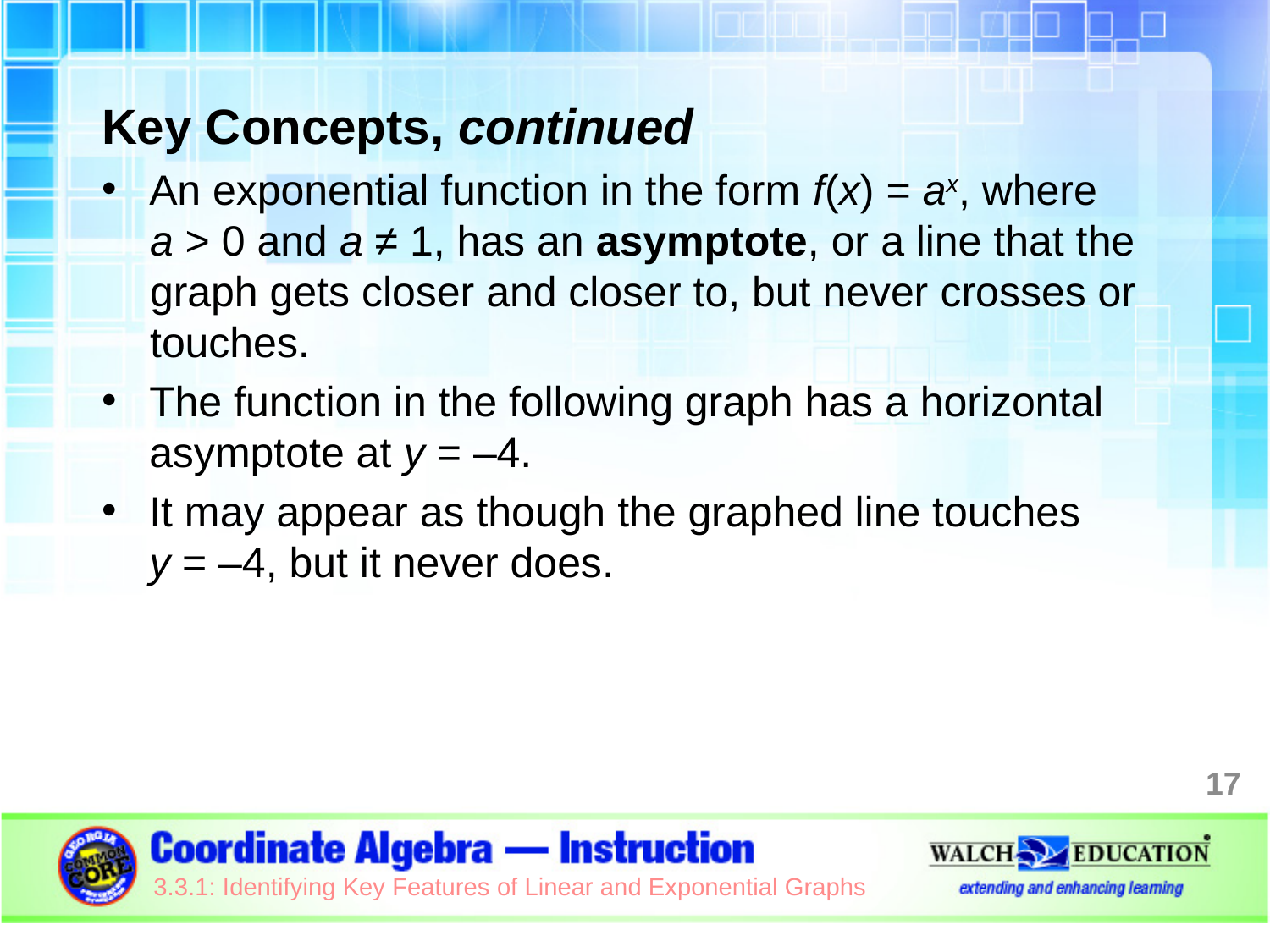

Key Concepts, continued
An exponential function in the form f(x) = ax, where
a > 0 and a ≠ 1, has an asymptote, or a line that the graph gets closer and closer to, but never crosses or touches.
The function in the following graph has a horizontal asymptote at y = –4.
It may appear as though the graphed line touches
y = –4, but it never does.

17
3.3.1: Identifying Key Features of Linear and Exponential Graphs